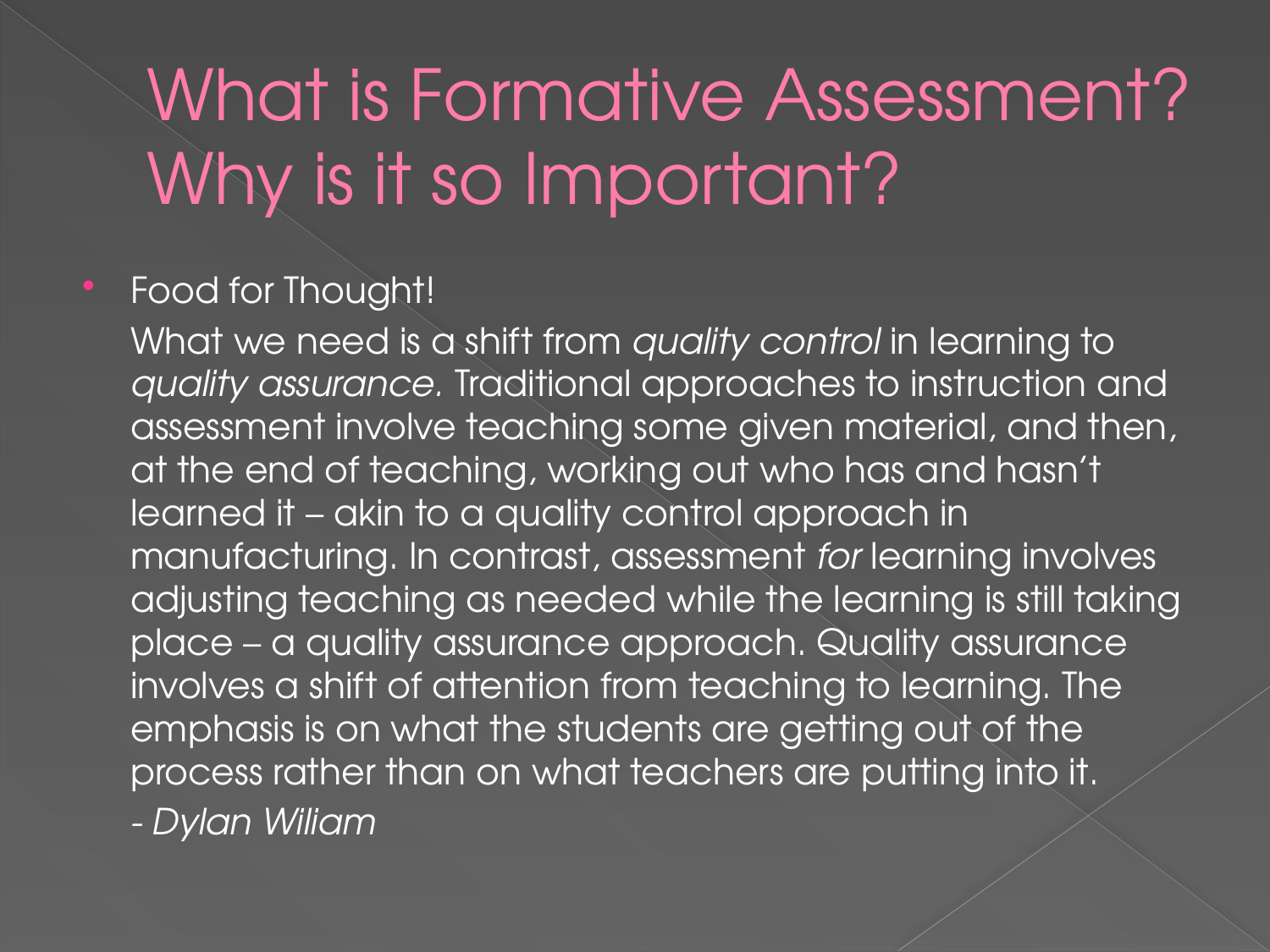

# What is Formative Assessment? Why is it so Important?
Food for Thought!
	What we need is a shift from quality control in learning to quality assurance. Traditional approaches to instruction and assessment involve teaching some given material, and then, at the end of teaching, working out who has and hasn’t learned it – akin to a quality control approach in manufacturing. In contrast, assessment for learning involves adjusting teaching as needed while the learning is still taking place – a quality assurance approach. Quality assurance involves a shift of attention from teaching to learning. The emphasis is on what the students are getting out of the process rather than on what teachers are putting into it.
	- Dylan Wiliam